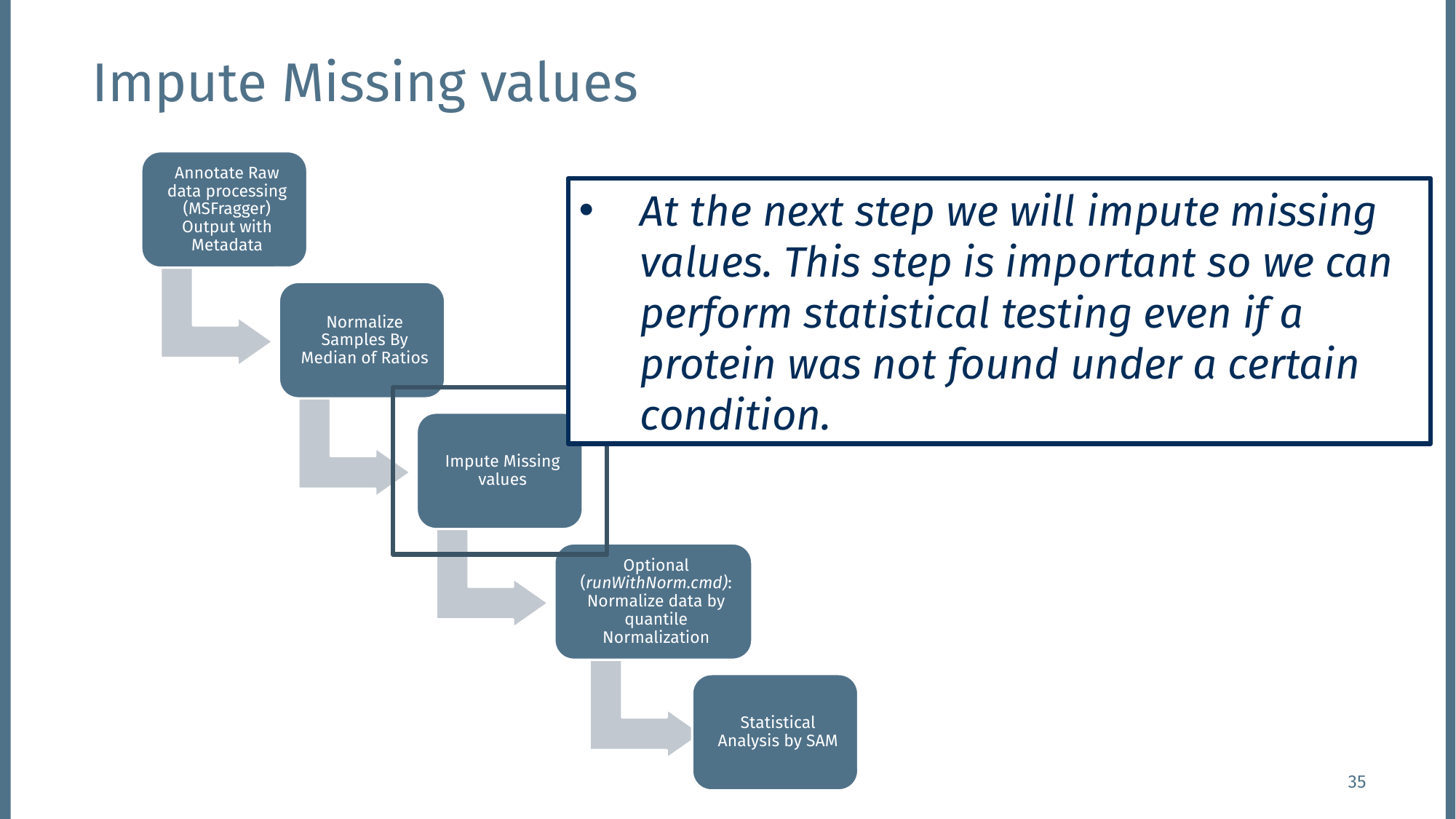

# Impute Missing values
Annotate Raw data processing (MSFragger) Output with Metadata
Normalize Samples By Median of Ratios
Impute Missing values
Optional (runWithNorm.cmd): Normalize data by quantile Normalization
Statistical Analysis by SAM
At the next step we will impute missing values. This step is important so we can perform statistical testing even if a protein was not found under a certain condition.

35